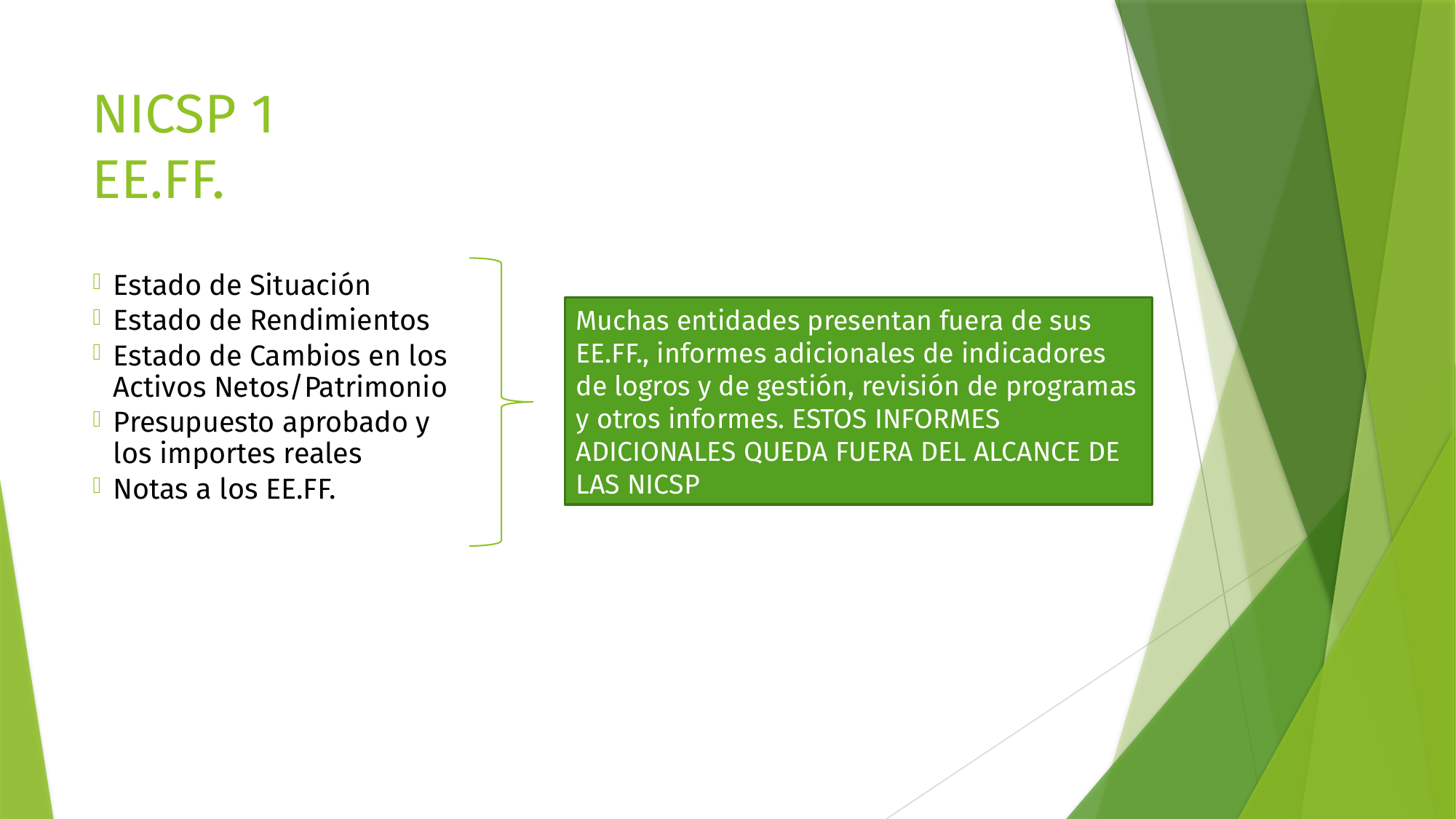

# NICSP 1 EE.FF.
Estado de Situación
Estado de Rendimientos
Estado de Cambios en los Activos Netos/Patrimonio
Presupuesto aprobado y los importes reales
Notas a los EE.FF.

Muchas entidades presentan fuera de sus EE.FF., informes adicionales de indicadores de logros y de gestión, revisión de programas y otros informes. ESTOS INFORMES ADICIONALES QUEDA FUERA DEL ALCANCE DE LAS NICSP